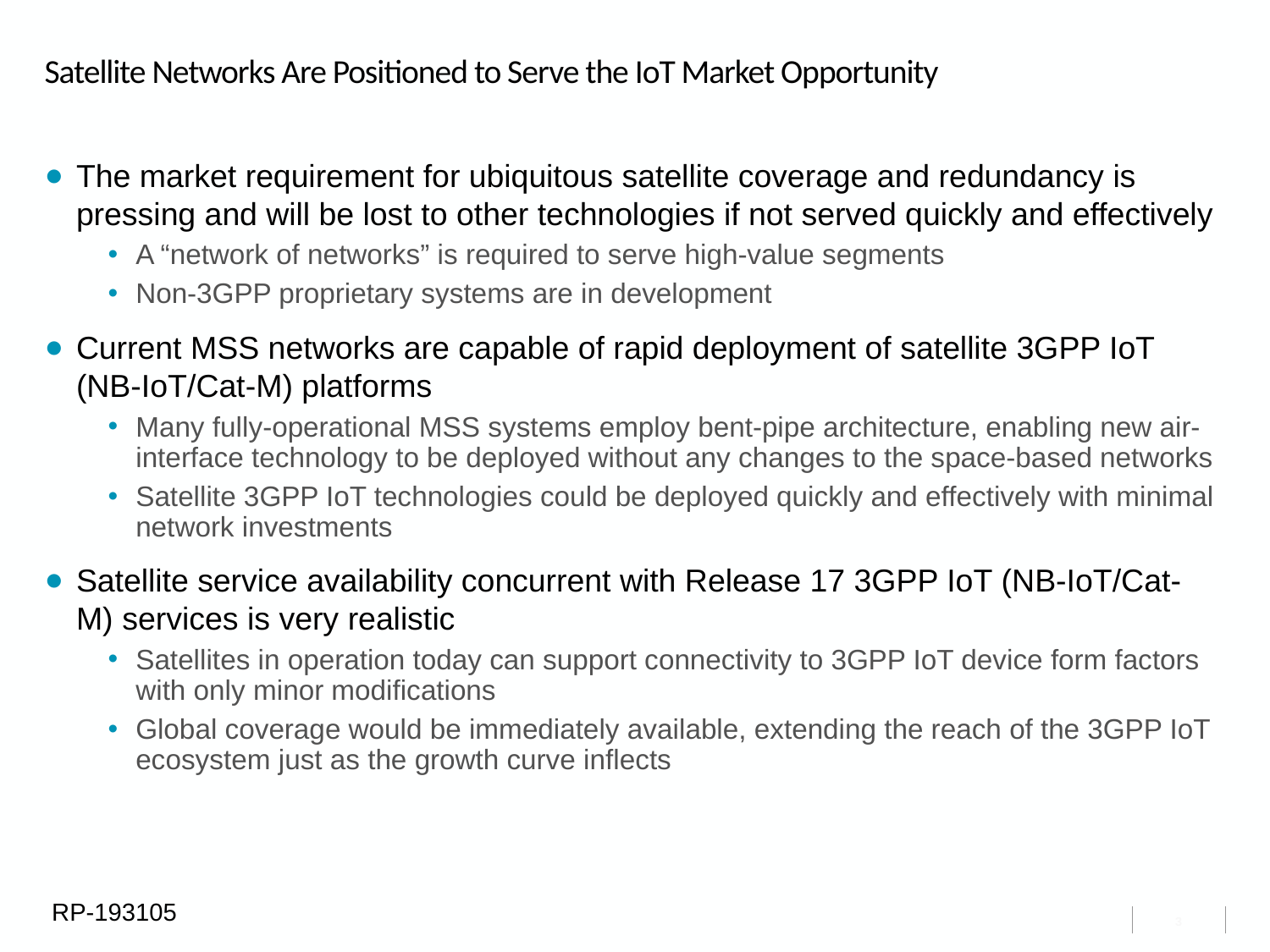

Satellite Networks Are Positioned to Serve the IoT Market Opportunity
The market requirement for ubiquitous satellite coverage and redundancy is pressing and will be lost to other technologies if not served quickly and effectively
A “network of networks” is required to serve high-value segments
Non-3GPP proprietary systems are in development
Current MSS networks are capable of rapid deployment of satellite 3GPP IoT (NB-IoT/Cat-M) platforms
Many fully-operational MSS systems employ bent-pipe architecture, enabling new air-interface technology to be deployed without any changes to the space-based networks
Satellite 3GPP IoT technologies could be deployed quickly and effectively with minimal network investments
Satellite service availability concurrent with Release 17 3GPP IoT (NB-IoT/Cat-M) services is very realistic
Satellites in operation today can support connectivity to 3GPP IoT device form factors with only minor modifications
Global coverage would be immediately available, extending the reach of the 3GPP IoT ecosystem just as the growth curve inflects
RP-193105
3